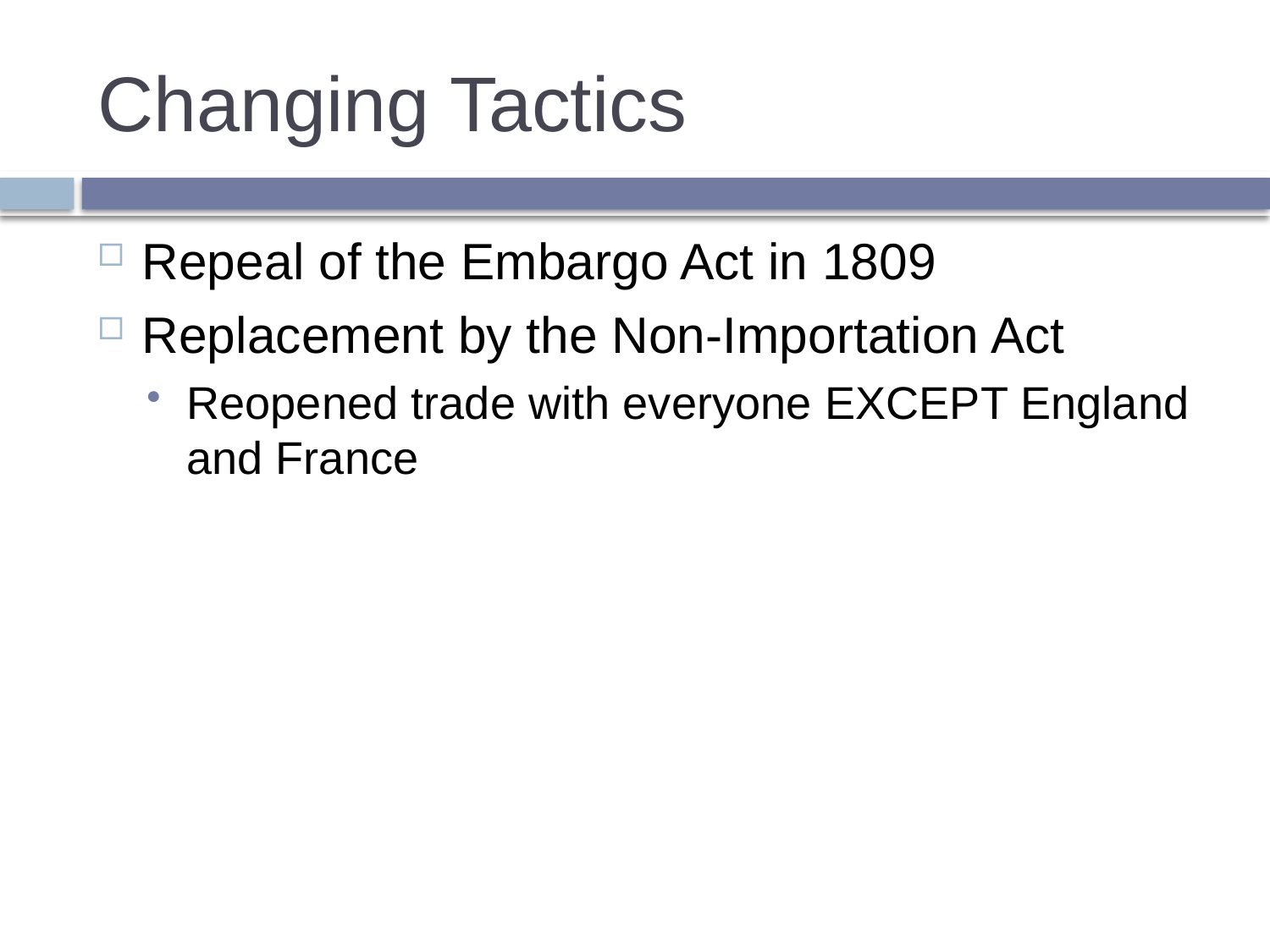

# Changing Tactics
Repeal of the Embargo Act in 1809
Replacement by the Non-Importation Act
Reopened trade with everyone EXCEPT England and France